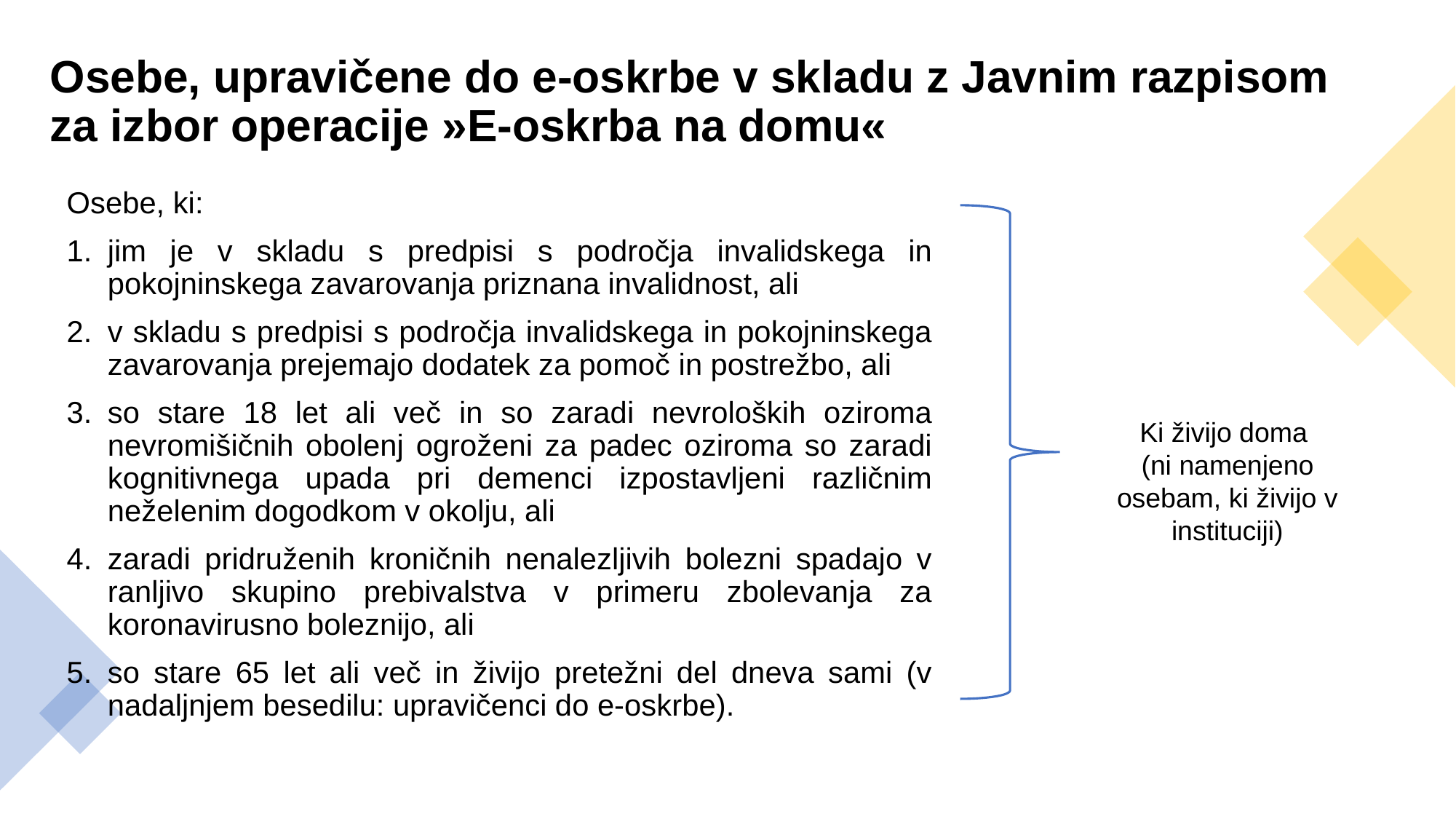

# Osebe, upravičene do e-oskrbe v skladu z Javnim razpisom za izbor operacije »E-oskrba na domu«

Osebe, ki:
jim je v skladu s predpisi s področja invalidskega in pokojninskega zavarovanja priznana invalidnost, ali
v skladu s predpisi s področja invalidskega in pokojninskega zavarovanja prejemajo dodatek za pomoč in postrežbo, ali
so stare 18 let ali več in so zaradi nevroloških oziroma nevromišičnih obolenj ogroženi za padec oziroma so zaradi kognitivnega upada pri demenci izpostavljeni različnim neželenim dogodkom v okolju, ali
zaradi pridruženih kroničnih nenalezljivih bolezni spadajo v ranljivo skupino prebivalstva v primeru zbolevanja za koronavirusno boleznijo, ali
so stare 65 let ali več in živijo pretežni del dneva sami (v nadaljnjem besedilu: upravičenci do e-oskrbe).

Ki živijo doma
(ni namenjeno osebam, ki živijo v instituciji)